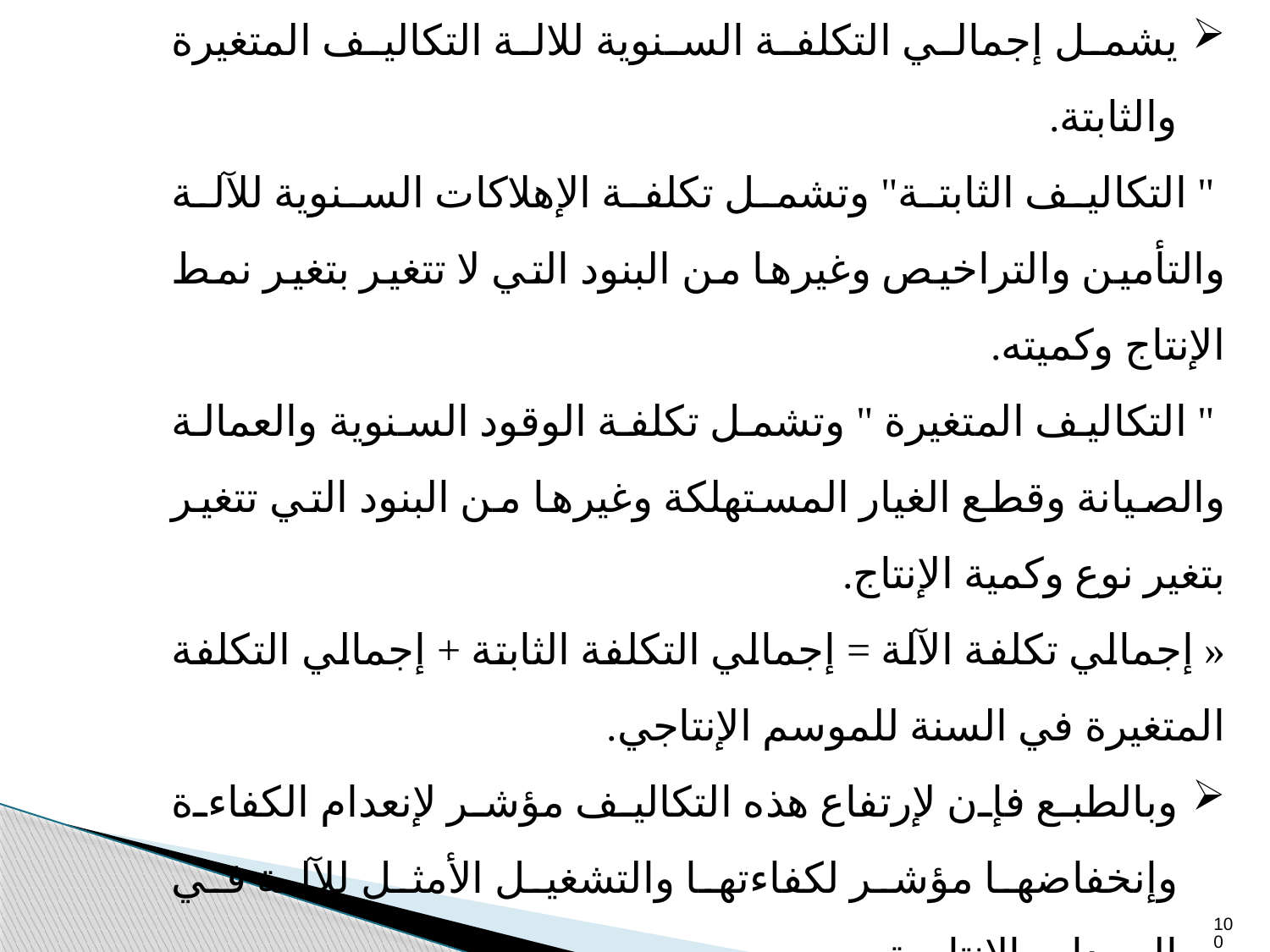

يشمل إجمالي التكلفة السنوية للالة التكاليف المتغيرة والثابتة.
 " التكاليف الثابتة" وتشمل تكلفة الإهلاكات السنوية للآلة والتأمين والتراخيص وغيرها من البنود التي لا تتغير بتغير نمط الإنتاج وكميته.
 " التكاليف المتغيرة " وتشمل تكلفة الوقود السنوية والعمالة والصيانة وقطع الغيار المستهلكة وغيرها من البنود التي تتغير بتغير نوع وكمية الإنتاج.
« إجمالي تكلفة الآلة = إجمالي التكلفة الثابتة + إجمالي التكلفة المتغيرة في السنة للموسم الإنتاجي.
وبالطبع فإن لإرتفاع هذه التكاليف مؤشر لإنعدام الكفاءة وإنخفاضها مؤشر لكفاءتها والتشغيل الأمثل للآلة في الوحدات الإنتاجية.
100